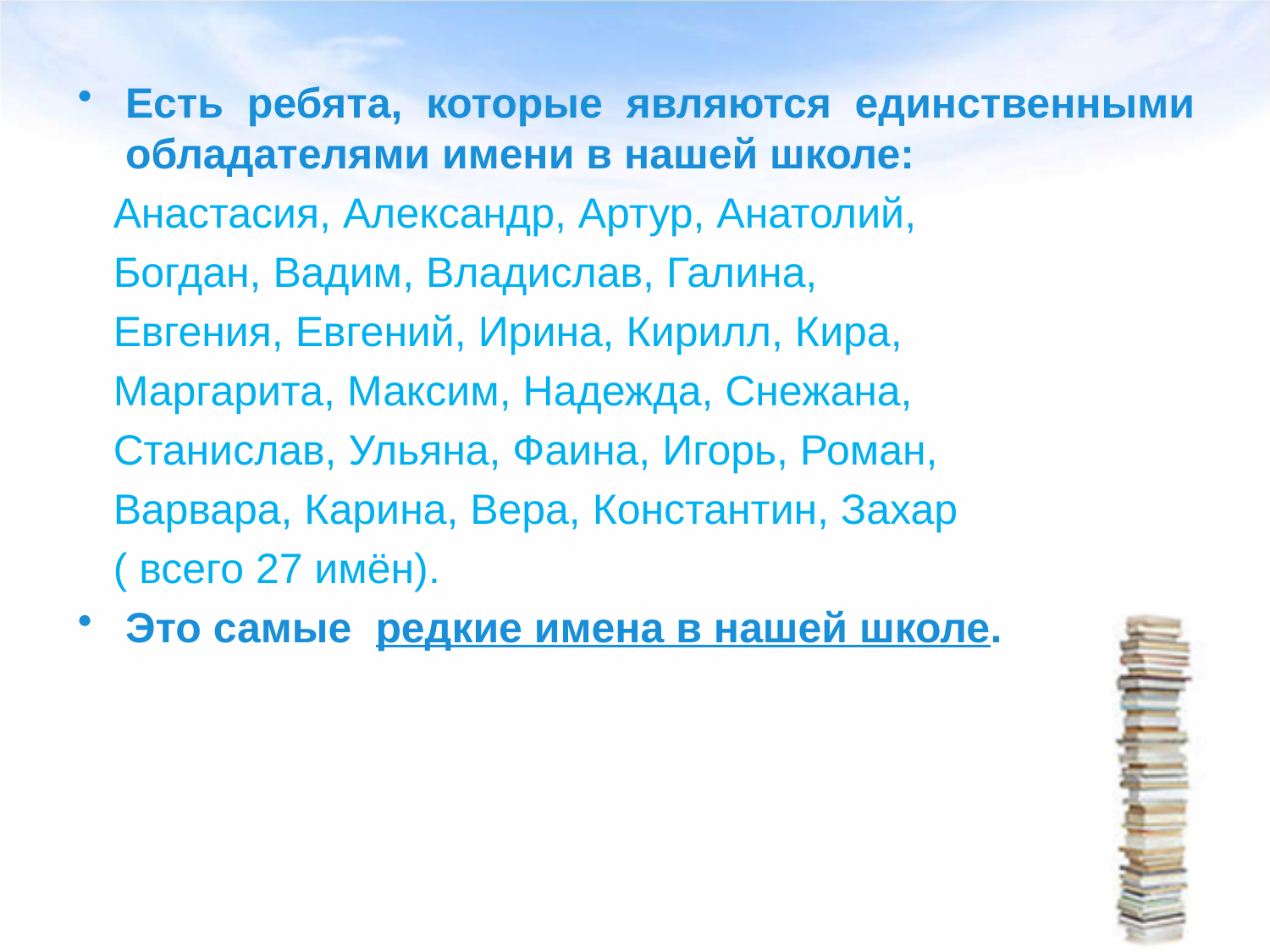

#
Есть ребята, которые являются единственными обладателями имени в нашей школе:
   Анастасия, Александр, Артур, Анатолий,
   Богдан, Вадим, Владислав, Галина,
   Евгения, Евгений, Ирина, Кирилл, Кира,
   Маргарита, Максим, Надежда, Снежана,
   Станислав, Ульяна, Фаина, Игорь, Роман,
   Варвара, Карина, Вера, Константин, Захар
   ( всего 27 имён).
Это самые  редкие имена в нашей школе.